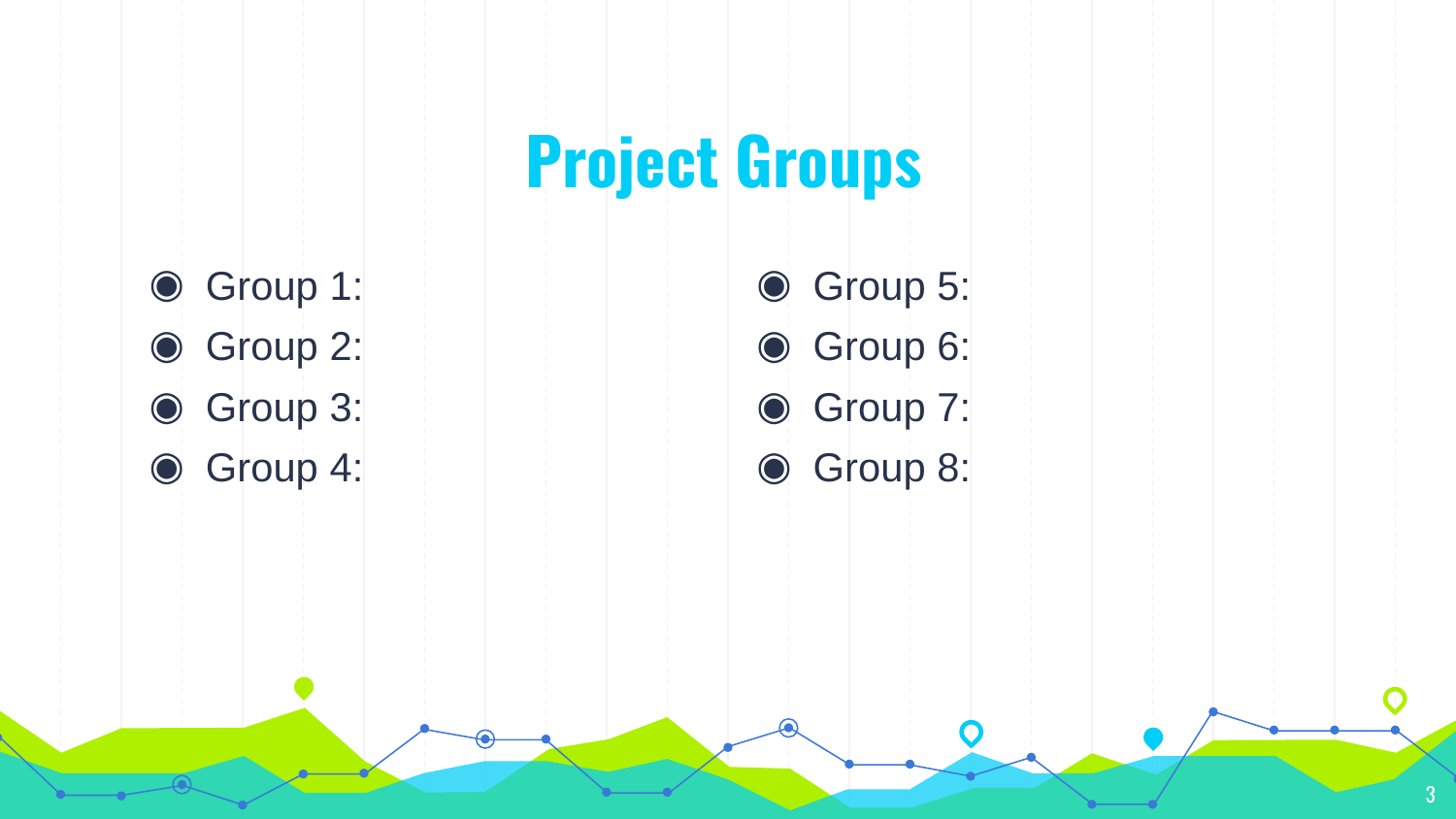

# Project Groups
Group 1:
Group 2:
Group 3:
Group 4:

Group 5:
Group 6:
Group 7:
Group 8:
3